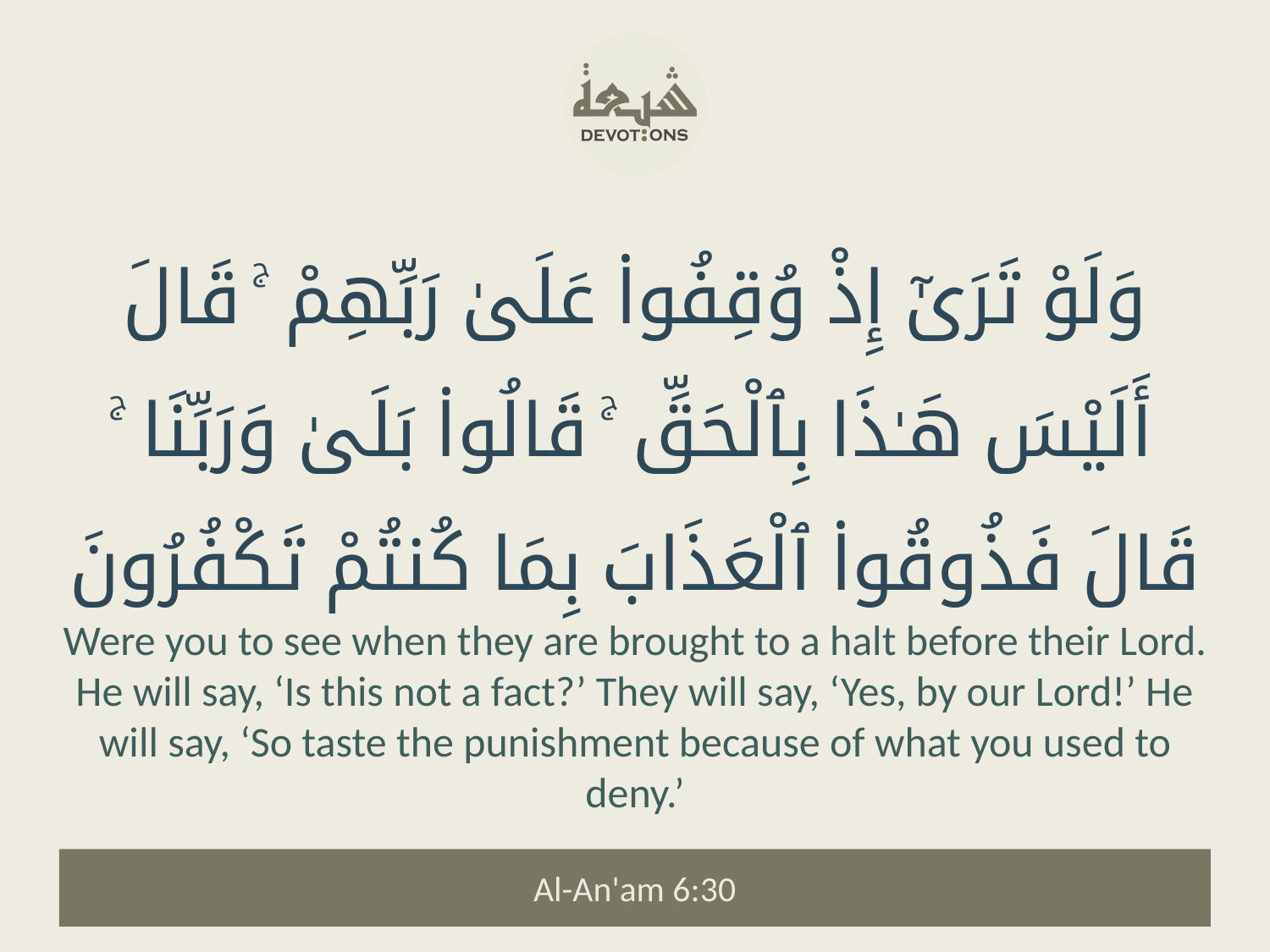

وَلَوْ تَرَىٰٓ إِذْ وُقِفُوا۟ عَلَىٰ رَبِّهِمْ ۚ قَالَ أَلَيْسَ هَـٰذَا بِٱلْحَقِّ ۚ قَالُوا۟ بَلَىٰ وَرَبِّنَا ۚ قَالَ فَذُوقُوا۟ ٱلْعَذَابَ بِمَا كُنتُمْ تَكْفُرُونَ
Were you to see when they are brought to a halt before their Lord. He will say, ‘Is this not a fact?’ They will say, ‘Yes, by our Lord!’ He will say, ‘So taste the punishment because of what you used to deny.’
Al-An'am 6:30